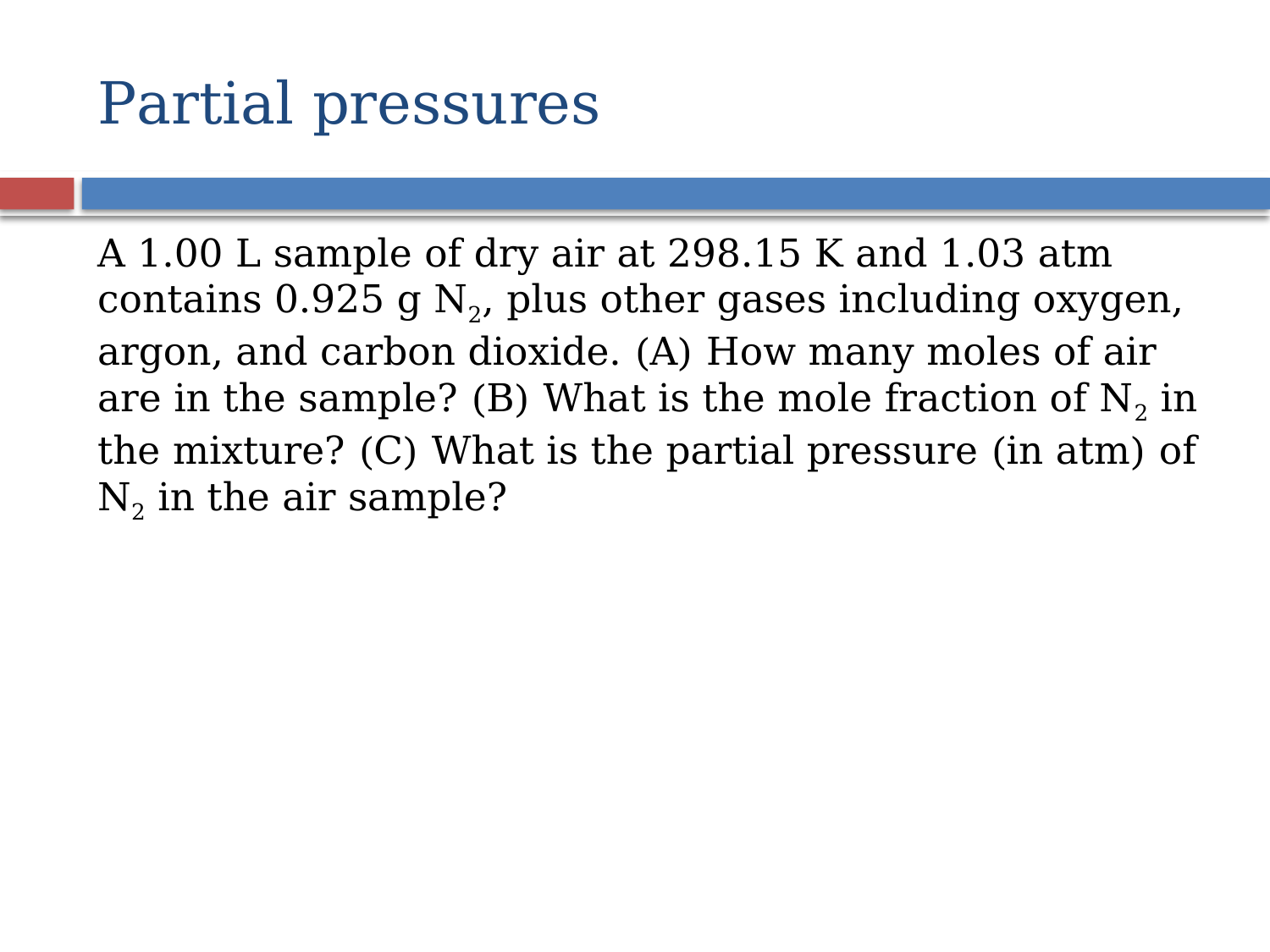

# Partial pressures
A 1.00 L sample of dry air at 298.15 K and 1.03 atm contains 0.925 g N2, plus other gases including oxygen, argon, and carbon dioxide. (A) How many moles of air are in the sample? (B) What is the mole fraction of N2 in the mixture? (C) What is the partial pressure (in atm) of N2 in the air sample?